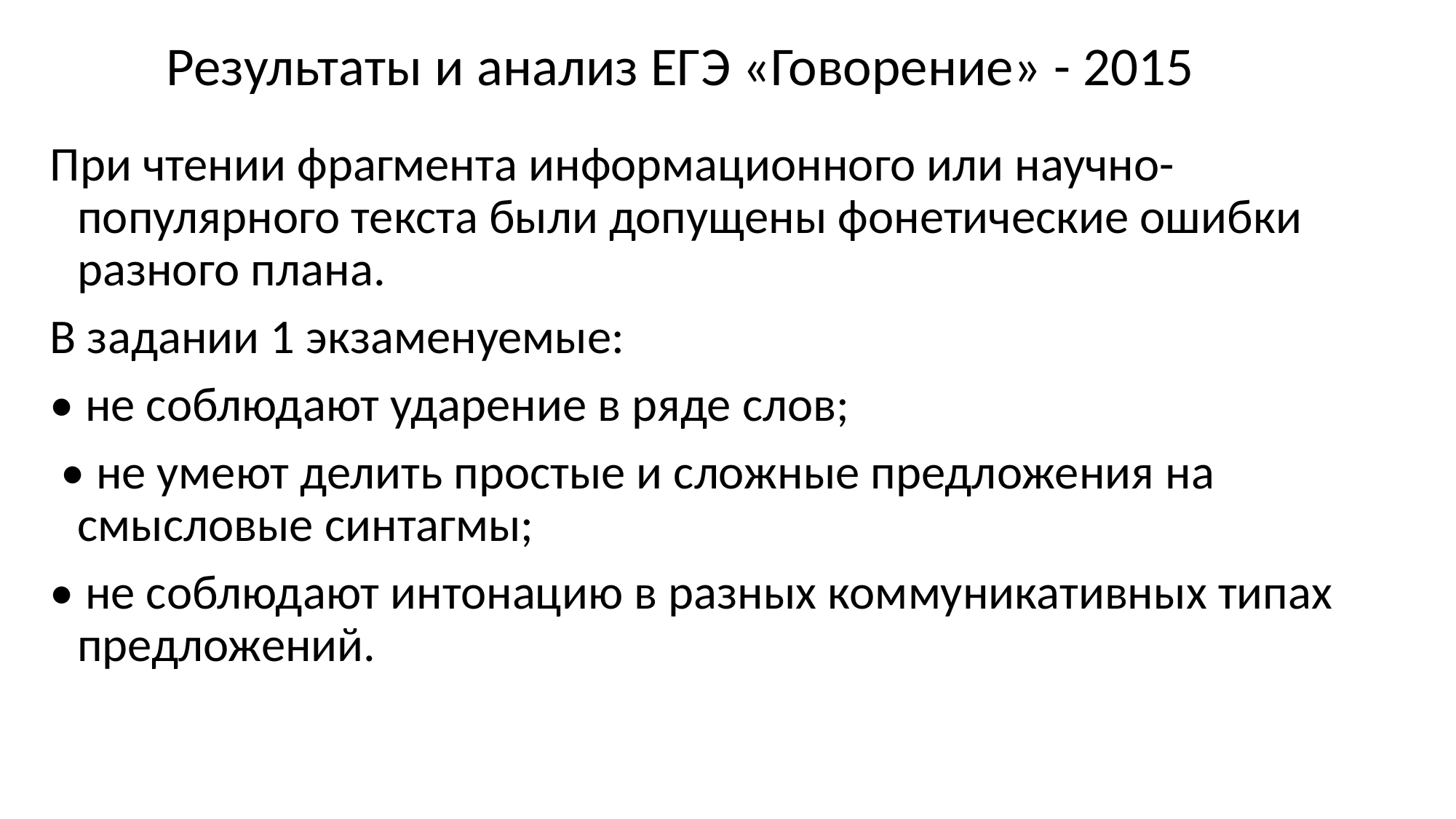

# Результаты и анализ ЕГЭ «Говорение» - 2015
При чтении фрагмента информационного или научно-популярного текста были допущены фонетические ошибки разного плана.
В задании 1 экзаменуемые:
• не соблюдают ударение в ряде слов;
 • не умеют делить простые и сложные предложения на смысловые синтагмы;
• не соблюдают интонацию в разных коммуникативных типах предложений.